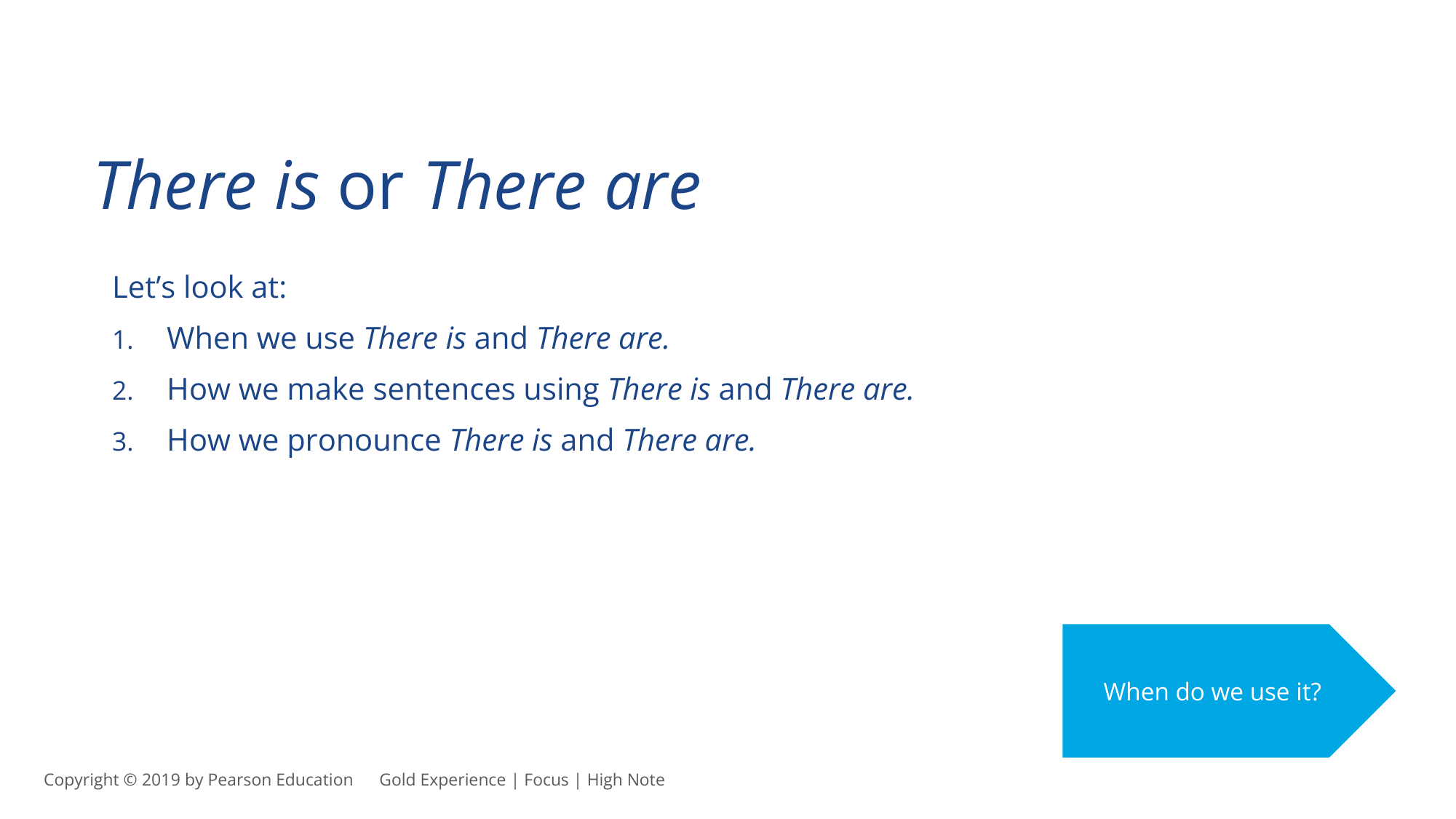

There is or There are
Let’s look at:
When we use There is and There are.
How we make sentences using There is and There are.
How we pronounce There is and There are.
When do we use it?
Copyright © 2019 by Pearson Education      Gold Experience | Focus | High Note